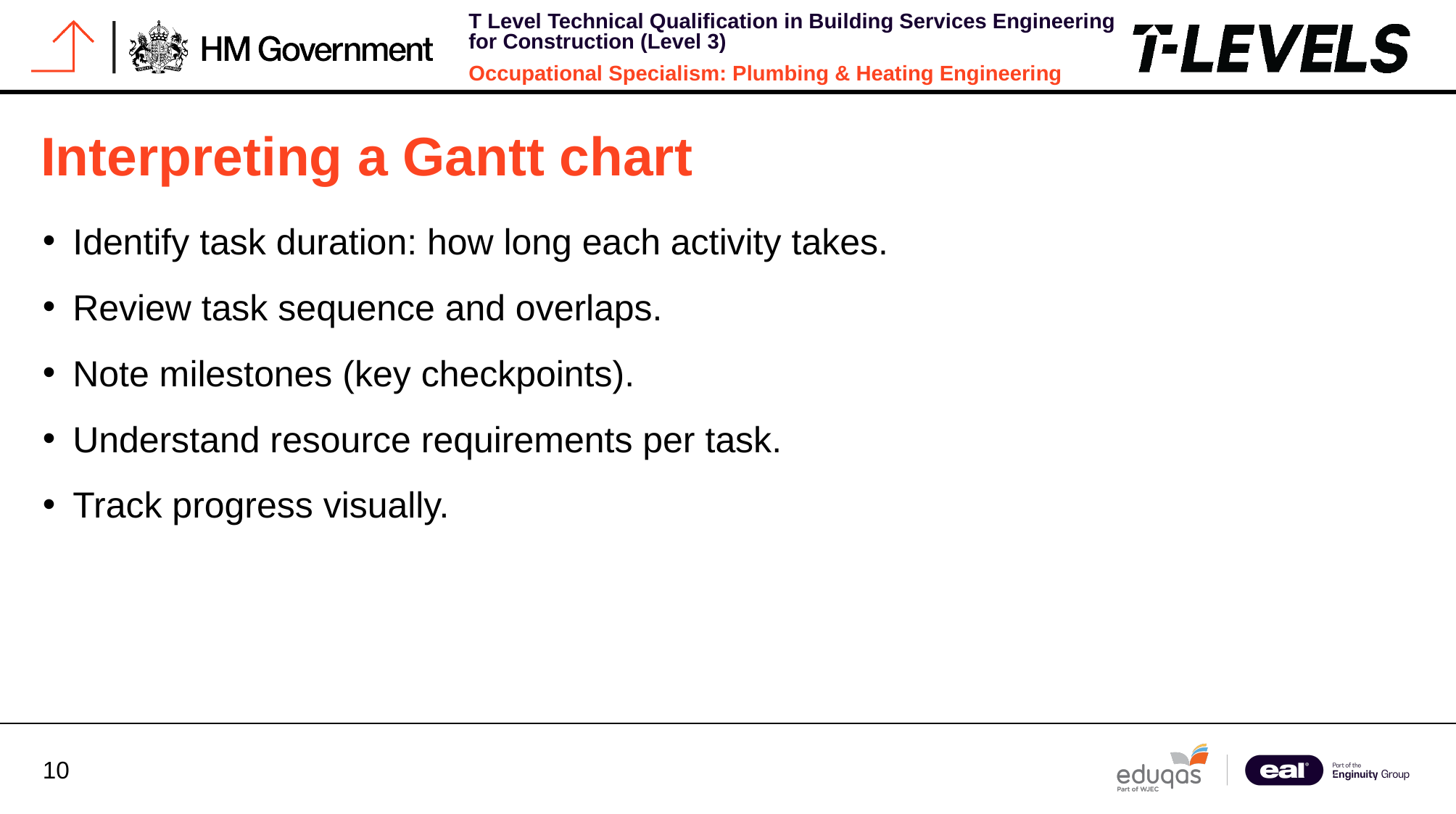

# Interpreting a Gantt chart
Identify task duration: how long each activity takes.
Review task sequence and overlaps.
Note milestones (key checkpoints).
Understand resource requirements per task.
Track progress visually.